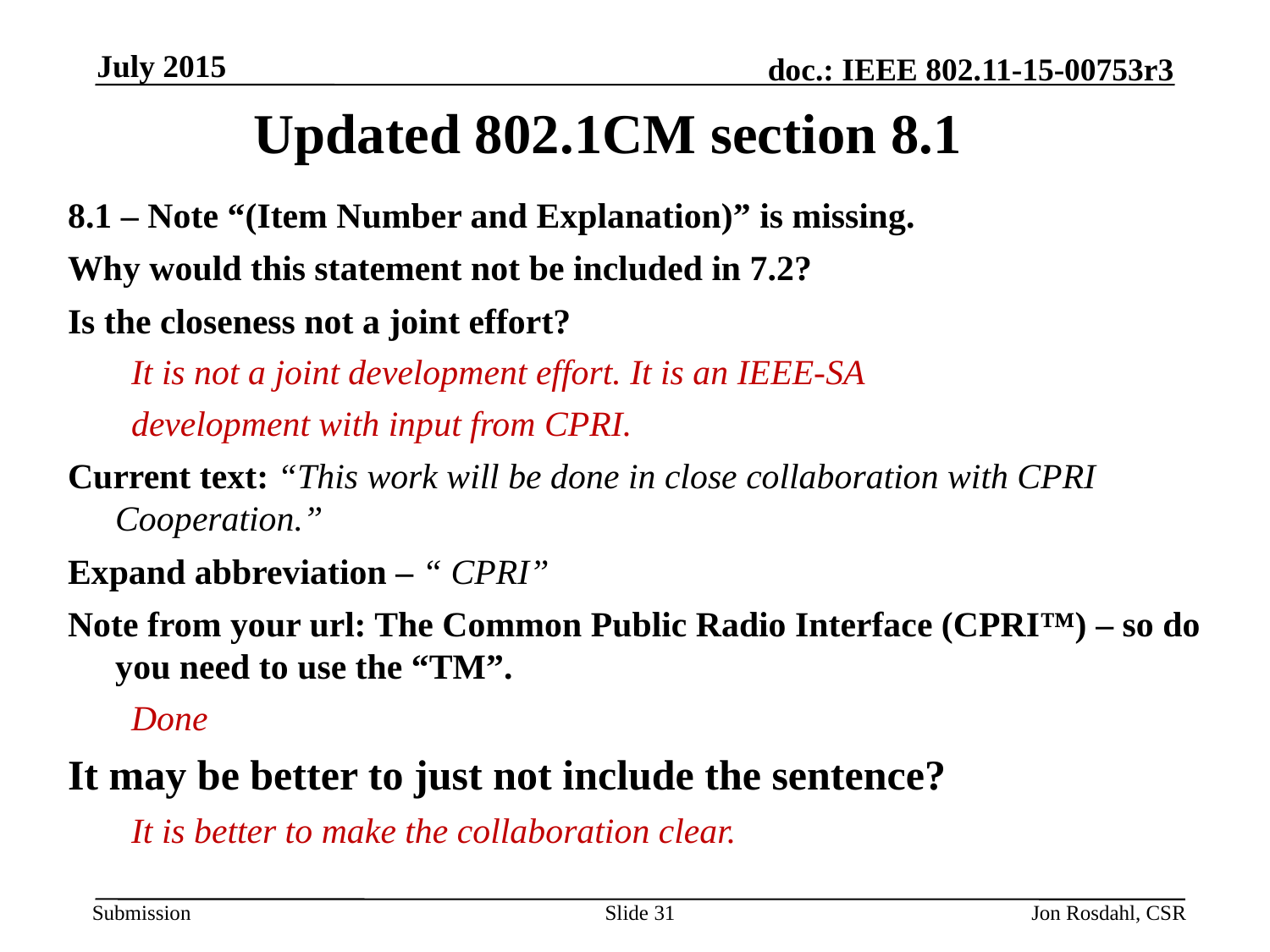

July 2015
# Updated 802.1CM section 8.1
8.1 – Note “(Item Number and Explanation)” is missing.
Why would this statement not be included in 7.2?
Is the closeness not a joint effort?
It is not a joint development effort. It is an IEEE-SA
development with input from CPRI.
Current text: “This work will be done in close collaboration with CPRI Cooperation.”
Expand abbreviation – “ CPRI”
Note from your url: The Common Public Radio Interface (CPRI™) – so do you need to use the “TM”.
Done
It may be better to just not include the sentence?
It is better to make the collaboration clear.
Slide 31
Jon Rosdahl, CSR